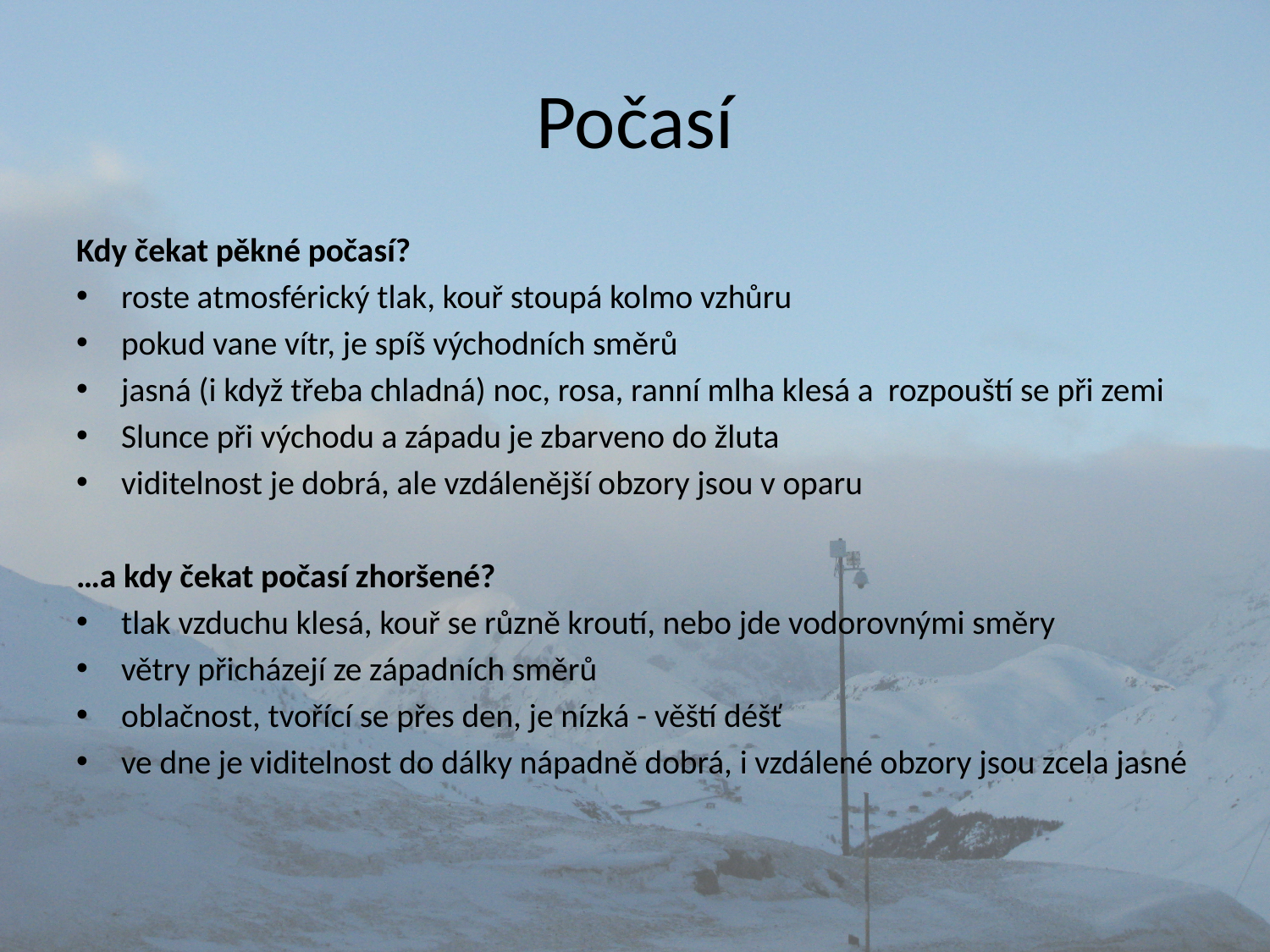

# Počasí
Kdy čekat pěkné počasí?
roste atmosférický tlak, kouř stoupá kolmo vzhůru
pokud vane vítr, je spíš východních směrů
jasná (i když třeba chladná) noc, rosa, ranní mlha klesá a  rozpouští se při zemi
Slunce při východu a západu je zbarveno do žluta
viditelnost je dobrá, ale vzdálenější obzory jsou v oparu

…a kdy čekat počasí zhoršené?
tlak vzduchu klesá, kouř se různě kroutí, nebo jde vodorovnými směry
větry přicházejí ze západních směrů
oblačnost, tvořící se přes den, je nízká - věští déšť
ve dne je viditelnost do dálky nápadně dobrá, i vzdálené obzory jsou zcela jasné